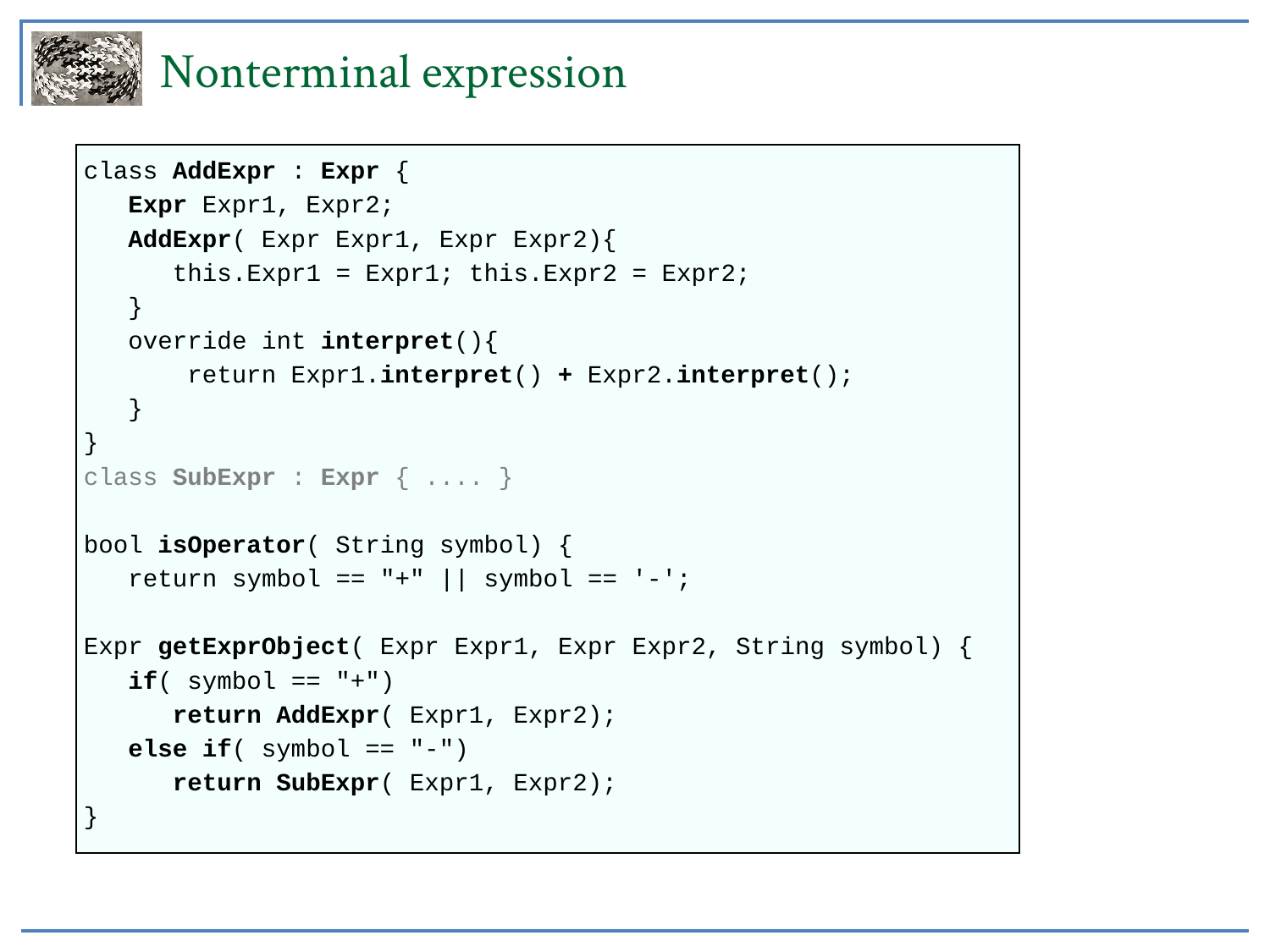

Nonterminal expression

class AddExpr : Expr {
   Expr Expr1, Expr2;
   AddExpr( Expr Expr1, Expr Expr2){
      this.Expr1 = Expr1; this.Expr2 = Expr2;
   }
   override int interpret(){
       return Expr1.interpret() + Expr2.interpret();
   }
}
class SubExpr : Expr { .... }

bool isOperator( String symbol) {
   return symbol == "+" || symbol == '-';

Expr getExprObject( Expr Expr1, Expr Expr2, String symbol) {
   if( symbol == "+")
      return AddExpr( Expr1, Expr2);
   else if( symbol == "-")
      return SubExpr( Expr1, Expr2);
}